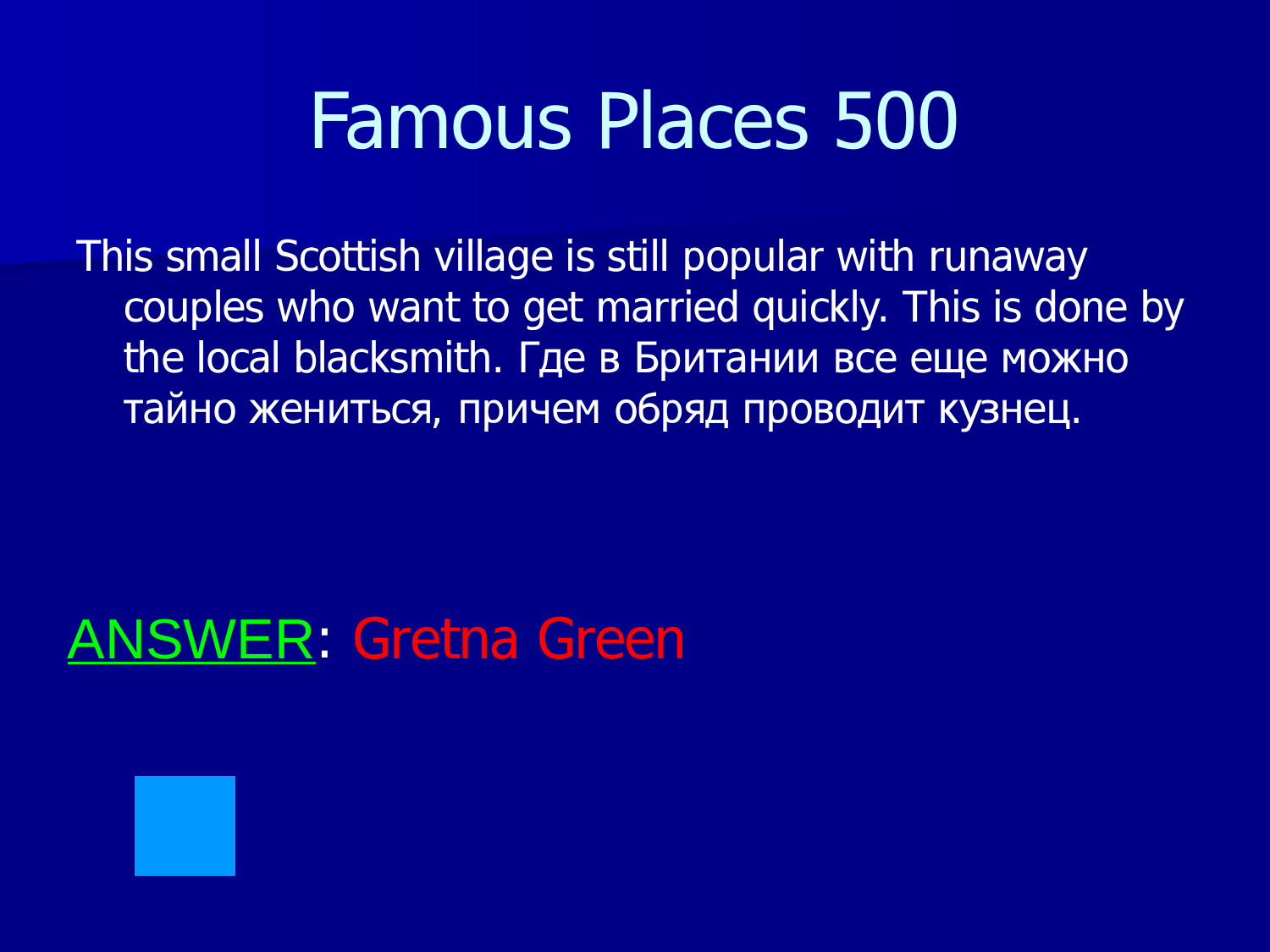

# Famous Places 500
This small Scottish village is still popular with runaway couples who want to get married quickly. This is done by the local blacksmith. Где в Британии все еще можно тайно жениться, причем обряд проводит кузнец.
ANSWER: Gretna Green